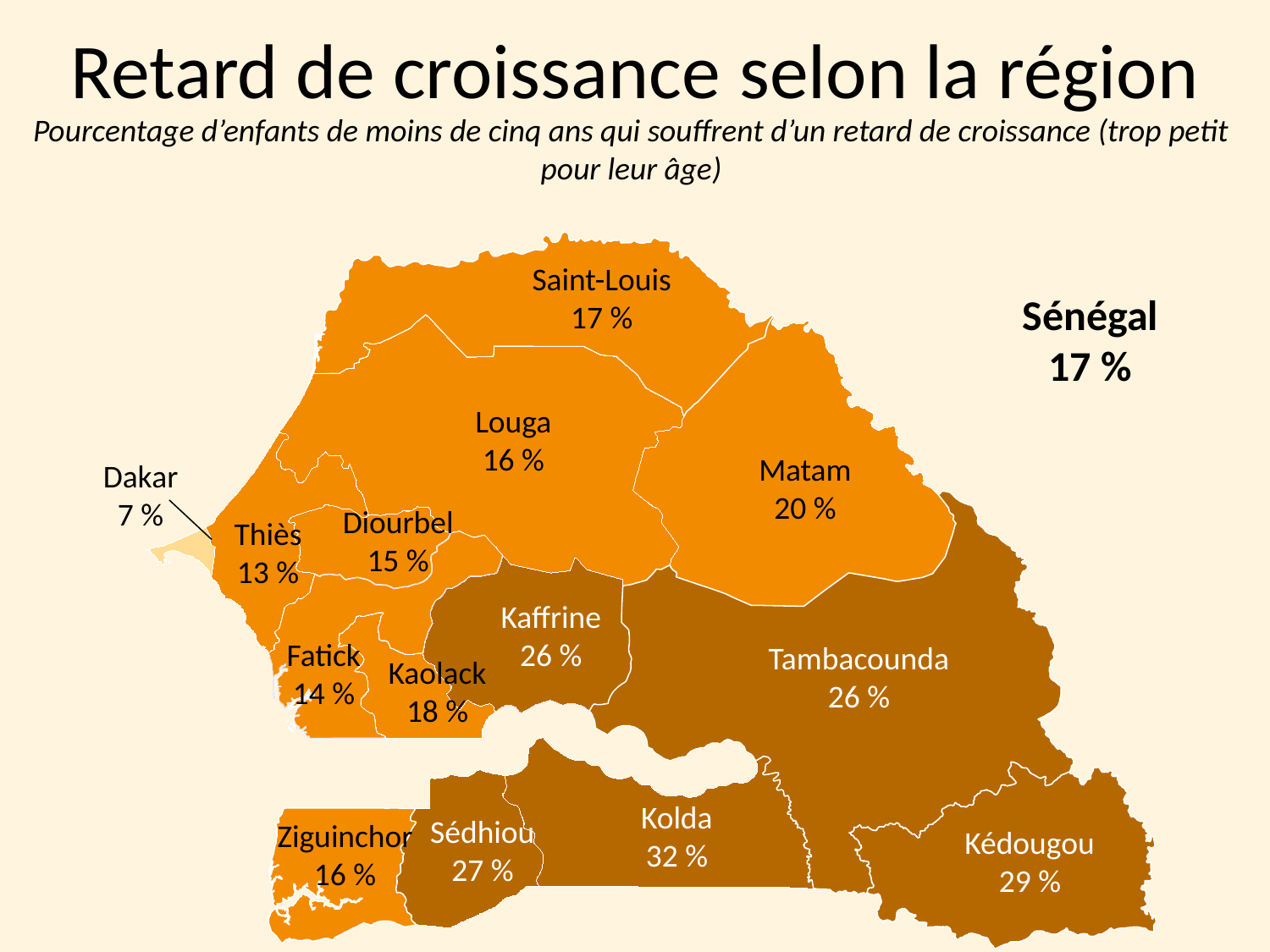

Retard de croissance selon la région
Pourcentage d’enfants de moins de cinq ans qui souffrent d’un retard de croissance (trop petit pour leur âge)

Saint-Louis
17 %
Sénégal
17 %
Louga
16 %
Matam
20 %
Dakar
7 %
Diourbel
15 %
Thiès
13 %
Kaffrine
26 %
Fatick
14 %
Tambacounda
26 %
Kaolack
18 %
Kolda
32 %
Sédhiou
27 %
Ziguinchor
16 %
Kédougou
29 %